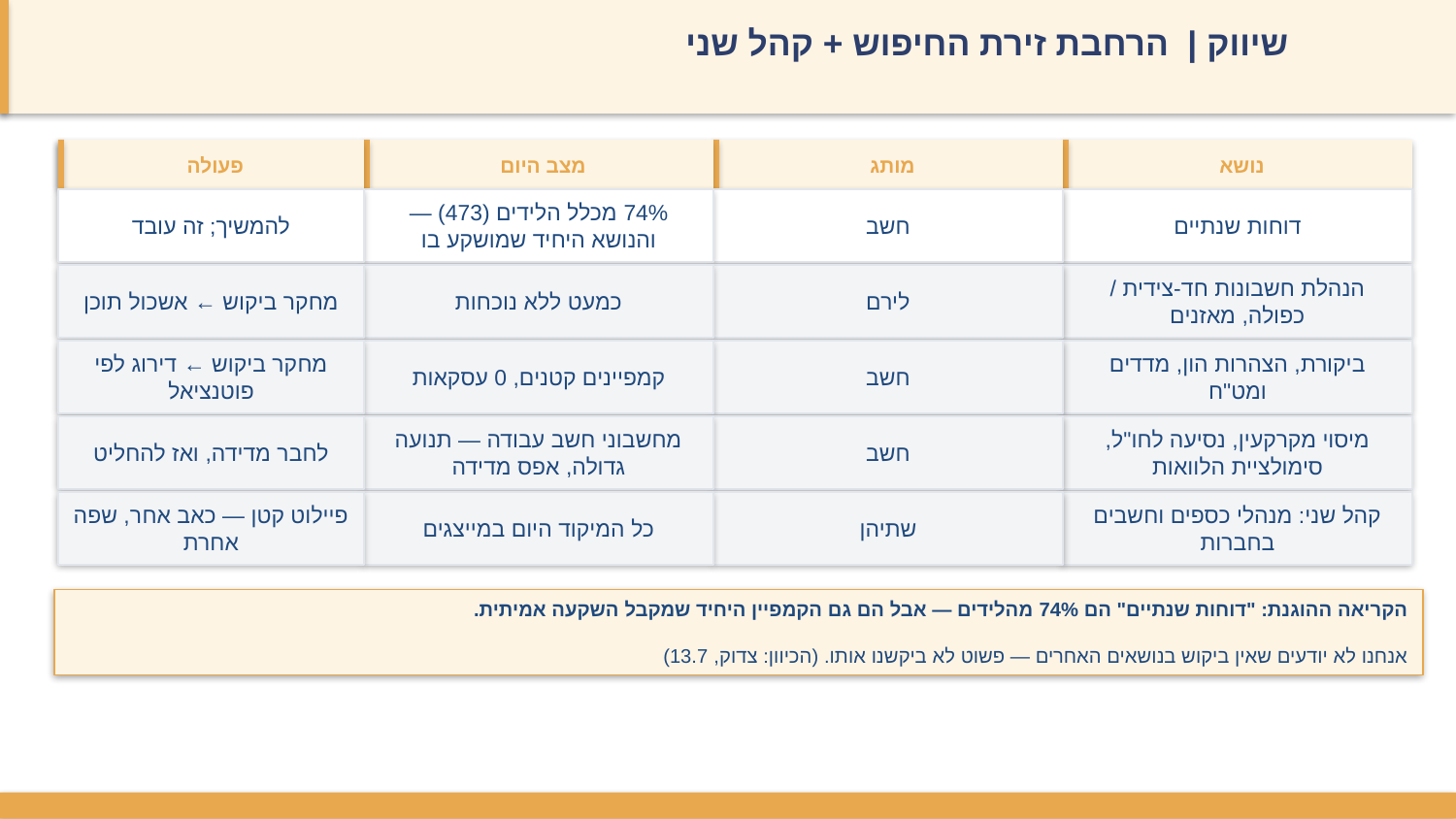

שיווק |  הרחבת זירת החיפוש + קהל שני

פעולה
מצב היום
מותג
נושא
להמשיך; זה עובד
74% מכלל הלידים (473) — והנושא היחיד שמושקע בו
חשב
דוחות שנתיים
מחקר ביקוש ← אשכול תוכן
כמעט ללא נוכחות
לירם
הנהלת חשבונות חד-צידית / כפולה, מאזנים
מחקר ביקוש ← דירוג לפי פוטנציאל
קמפיינים קטנים, 0 עסקאות
חשב
ביקורת, הצהרות הון, מדדים ומט"ח
לחבר מדידה, ואז להחליט
מחשבוני חשב עבודה — תנועה גדולה, אפס מדידה
חשב
מיסוי מקרקעין, נסיעה לחו"ל, סימולציית הלוואות
פיילוט קטן — כאב אחר, שפה אחרת
כל המיקוד היום במייצגים
שתיהן
קהל שני: מנהלי כספים וחשבים בחברות
הקריאה ההוגנת: "דוחות שנתיים" הם 74% מהלידים — אבל הם גם הקמפיין היחיד שמקבל השקעה אמיתית.
אנחנו לא יודעים שאין ביקוש בנושאים האחרים — פשוט לא ביקשנו אותו. (הכיוון: צדוק, 13.7)